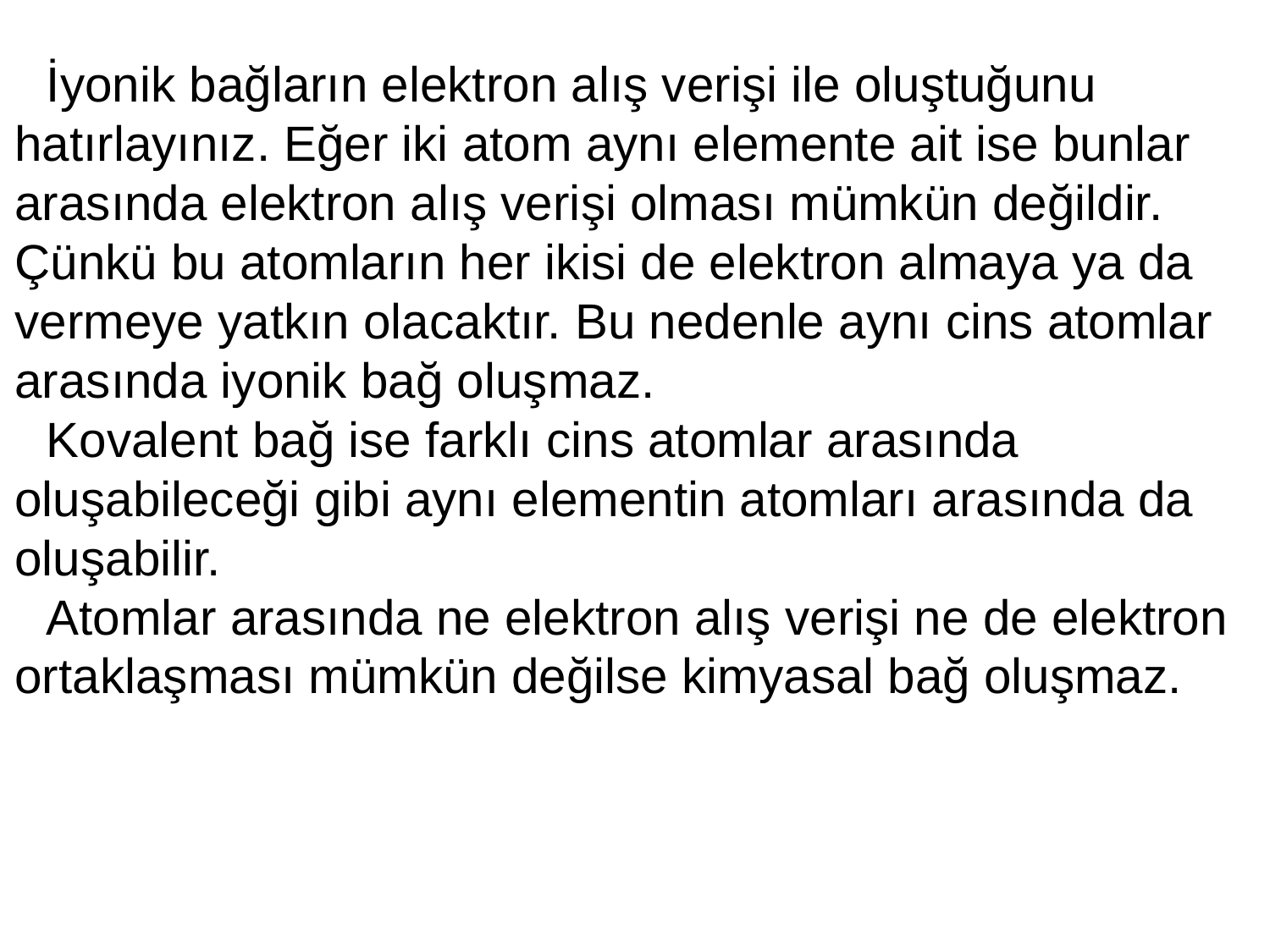

İyonik bağların elektron alış verişi ile oluştuğunu hatırlayınız. Eğer iki atom aynı elemente ait ise bunlar arasında elektron alış verişi olması mümkün değildir. Çünkü bu atomların her ikisi de elektron almaya ya da vermeye yatkın olacaktır. Bu nedenle aynı cins atomlar arasında iyonik bağ oluşmaz.
Kovalent bağ ise farklı cins atomlar arasında oluşabileceği gibi aynı elementin atomları arasında da oluşabilir.
Atomlar arasında ne elektron alış verişi ne de elektron ortaklaşması mümkün değilse kimyasal bağ oluşmaz.